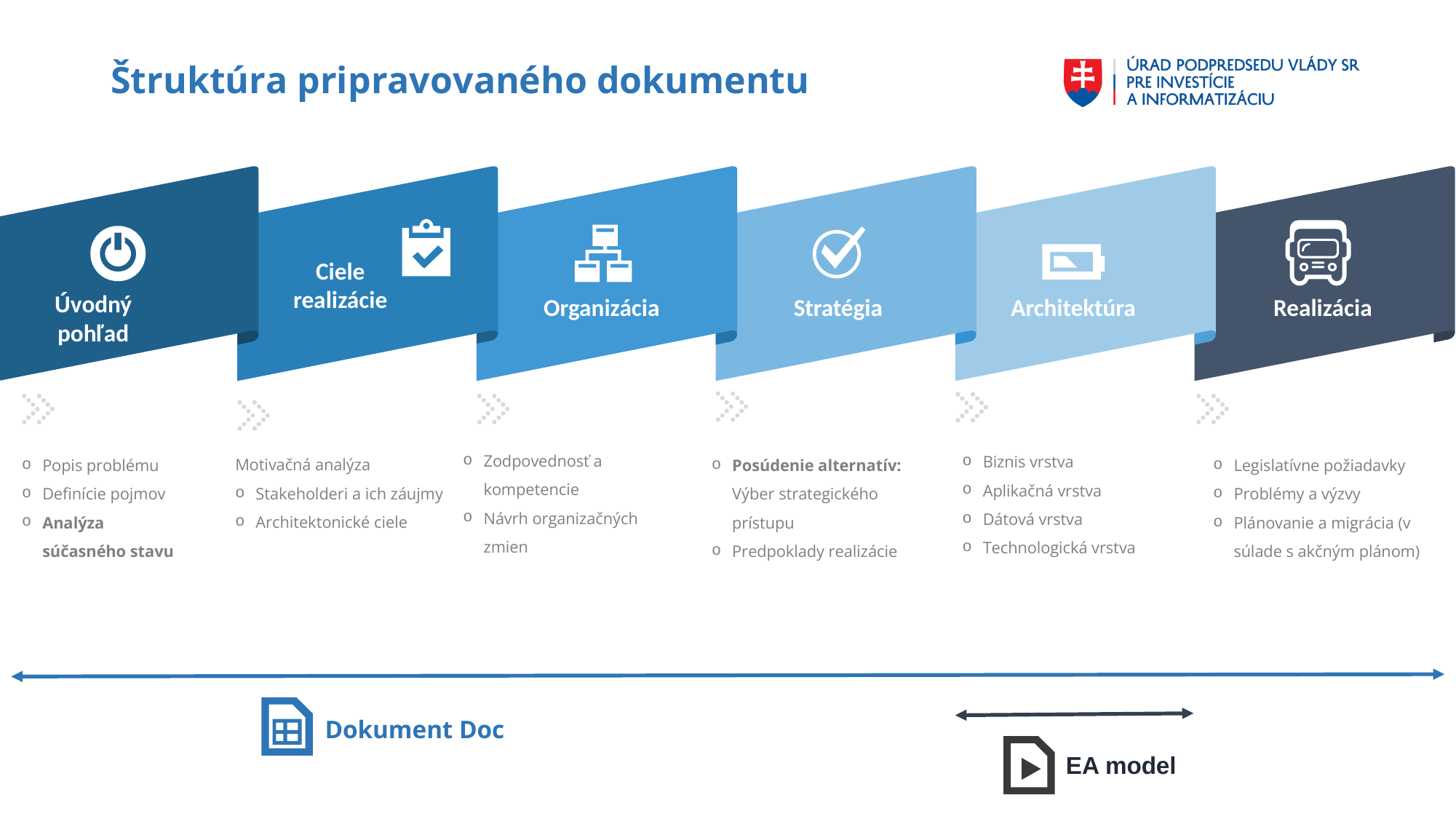

# Štruktúra pripravovaného dokumentu

Ciele realizácie

Úvodný pohľad
Organizácia
Stratégia
Architektúra
Realizácia

Zodpovednosť a kompetencie
Návrh organizačných zmien
Biznis vrstva
Aplikačná vrstva
Dátová vrstva
Technologická vrstva
Motivačná analýza
Stakeholderi a ich záujmy
Architektonické ciele
Popis problému
Definície pojmov
Analýza súčasného stavu
Posúdenie alternatív: Výber strategického prístupu
Predpoklady realizácie
Legislatívne požiadavky
Problémy a výzvy
Plánovanie a migrácia (v súlade s akčným plánom)

Dokument Doc

EA model